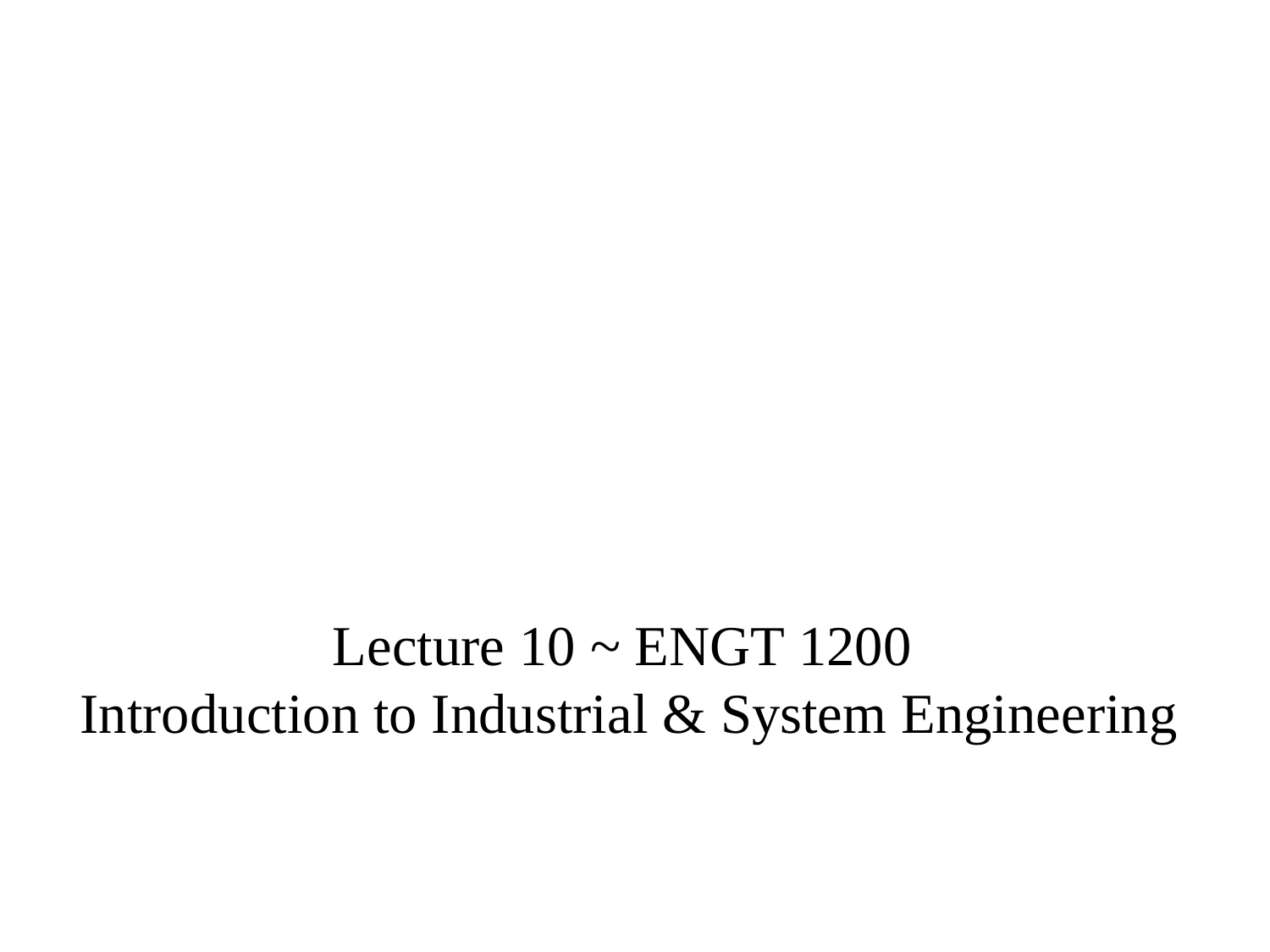

TQM & Managing the
Supply Chain
# Lecture 10 ~ ENGT 1200 Introduction to Industrial & System Engineering